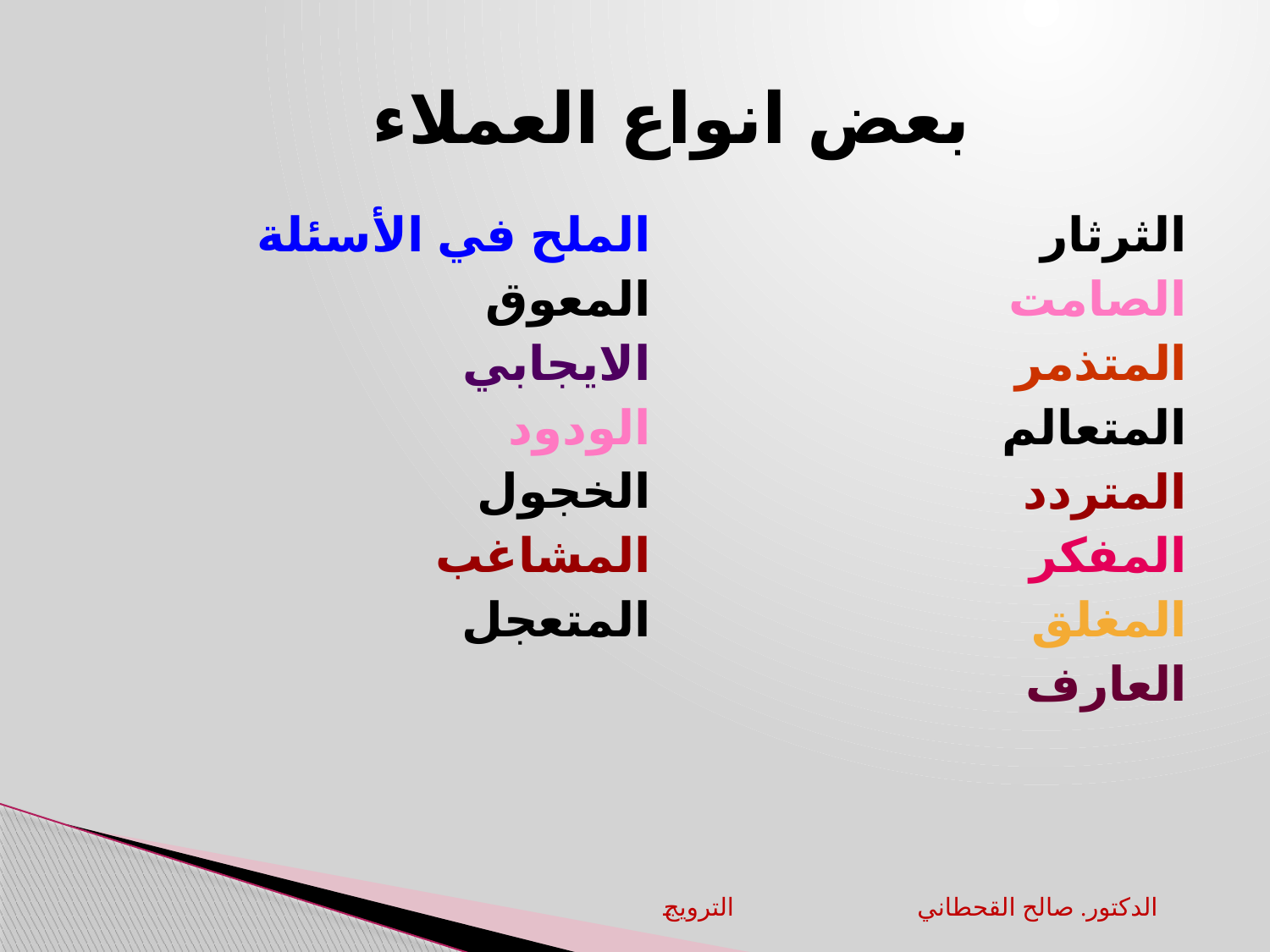

# بعض انواع العملاء
الملح في الأسئلة
المعوق
الايجابي
الودود
الخجول
المشاغب
المتعجل
الثرثار
الصامت
المتذمر
المتعالم
المتردد
المفكر
المغلق
العارف
الترويج		الدكتور. صالح القحطاني